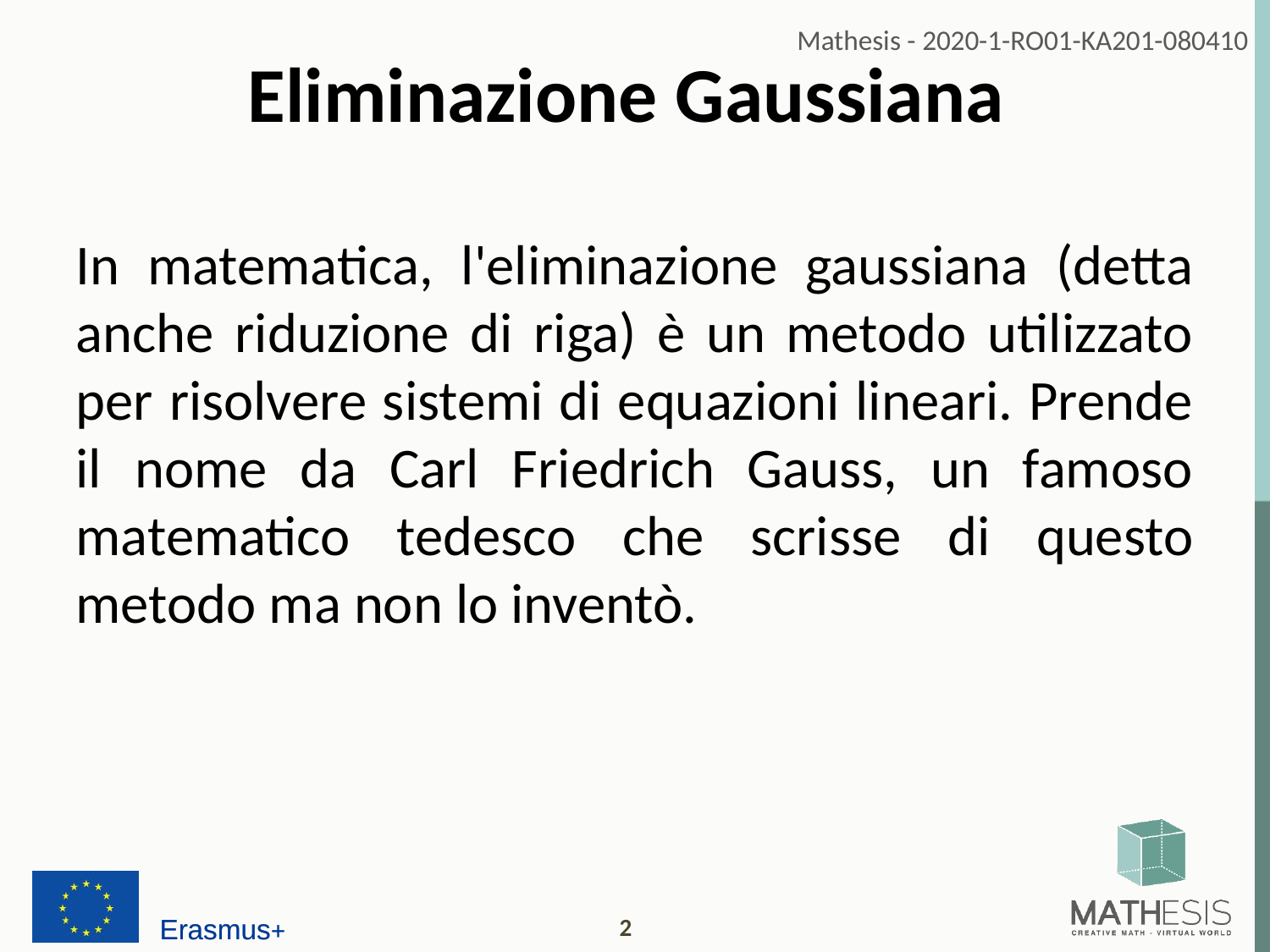

# Eliminazione Gaussiana
In matematica, l'eliminazione gaussiana (detta anche riduzione di riga) è un metodo utilizzato per risolvere sistemi di equazioni lineari. Prende il nome da Carl Friedrich Gauss, un famoso matematico tedesco che scrisse di questo metodo ma non lo inventò.